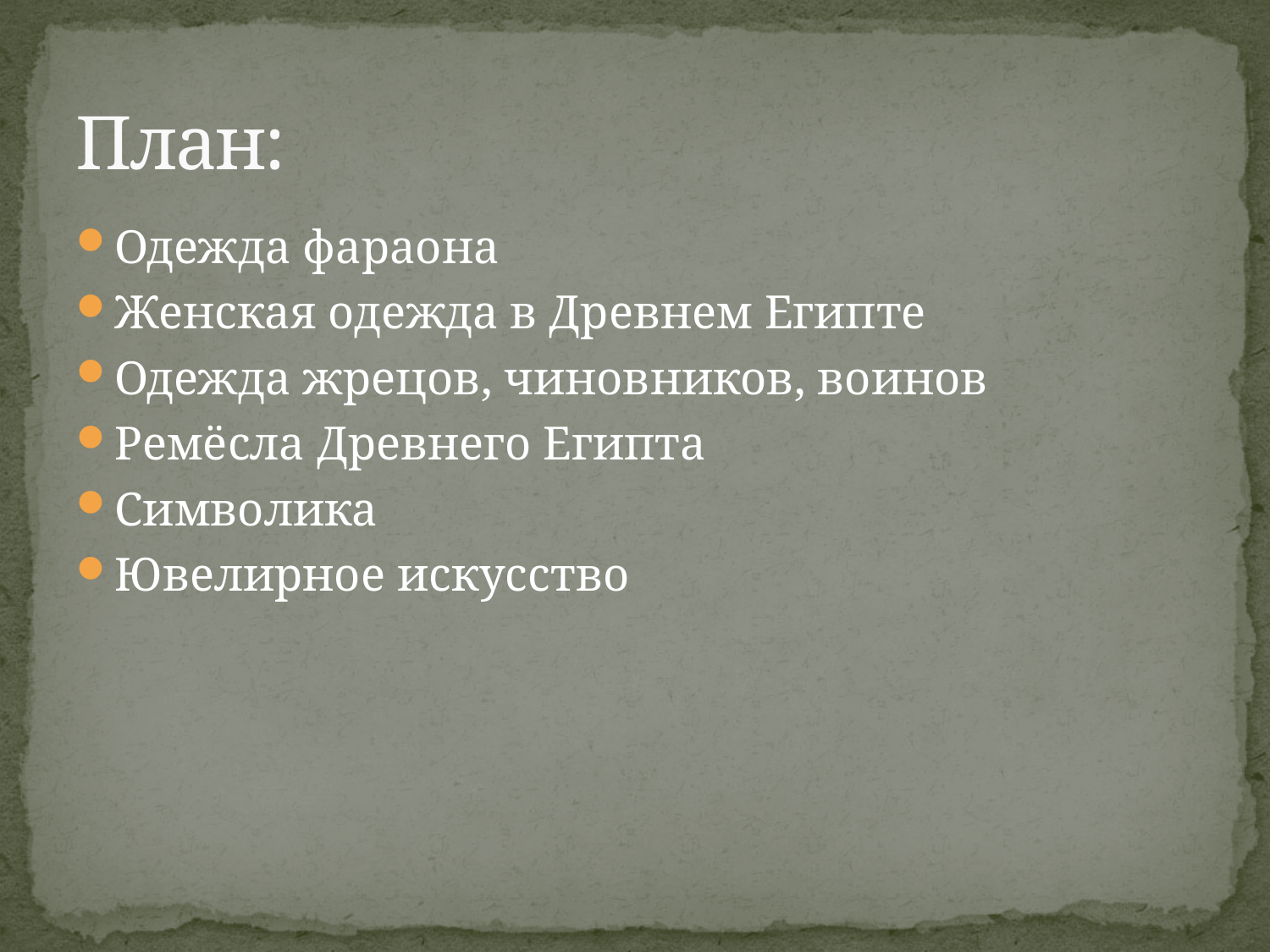

# План:
Одежда фараона
Женская одежда в Древнем Египте
Одежда жрецов, чиновников, воинов
Ремёсла Древнего Египта
Символика
Ювелирное искусство